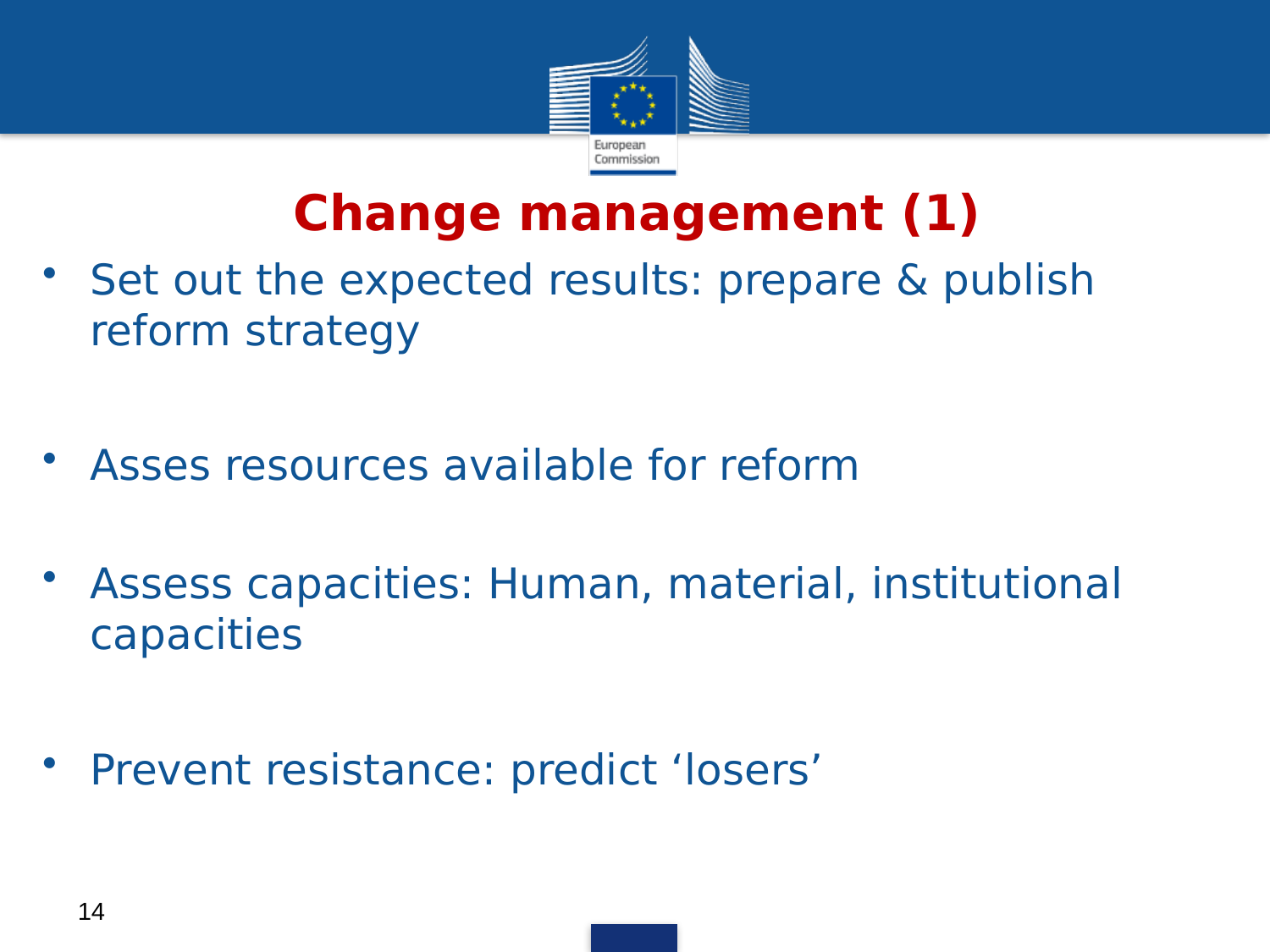

Change management (1)
Set out the expected results: prepare & publish reform strategy

Asses resources available for reform

Assess capacities: Human, material, institutional capacities

Prevent resistance: predict ‘losers’

14